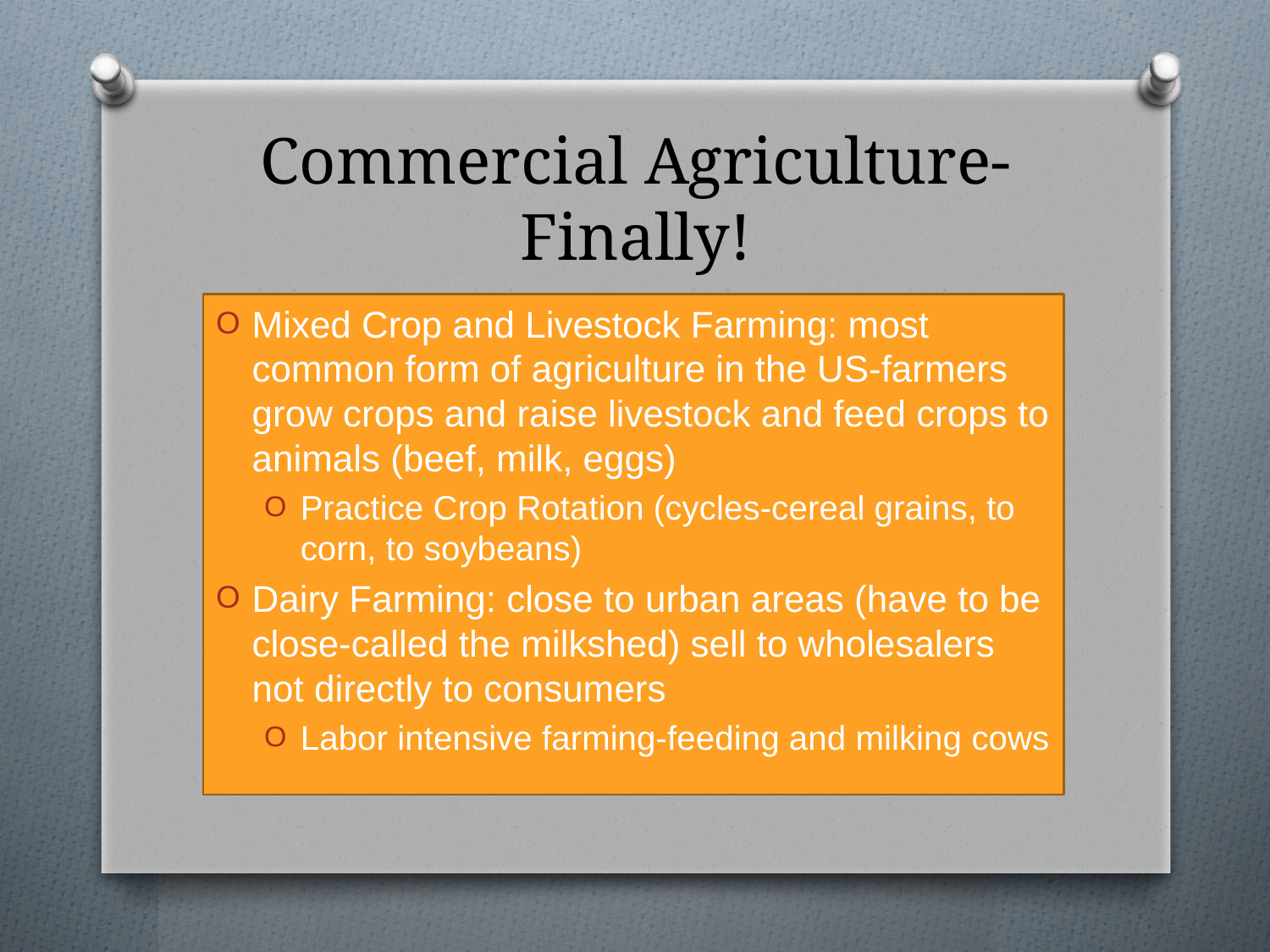

# Commercial Agriculture-Finally!
Mixed Crop and Livestock Farming: most common form of agriculture in the US-farmers grow crops and raise livestock and feed crops to animals (beef, milk, eggs)
Practice Crop Rotation (cycles-cereal grains, to corn, to soybeans)
Dairy Farming: close to urban areas (have to be close-called the milkshed) sell to wholesalers not directly to consumers
Labor intensive farming-feeding and milking cows